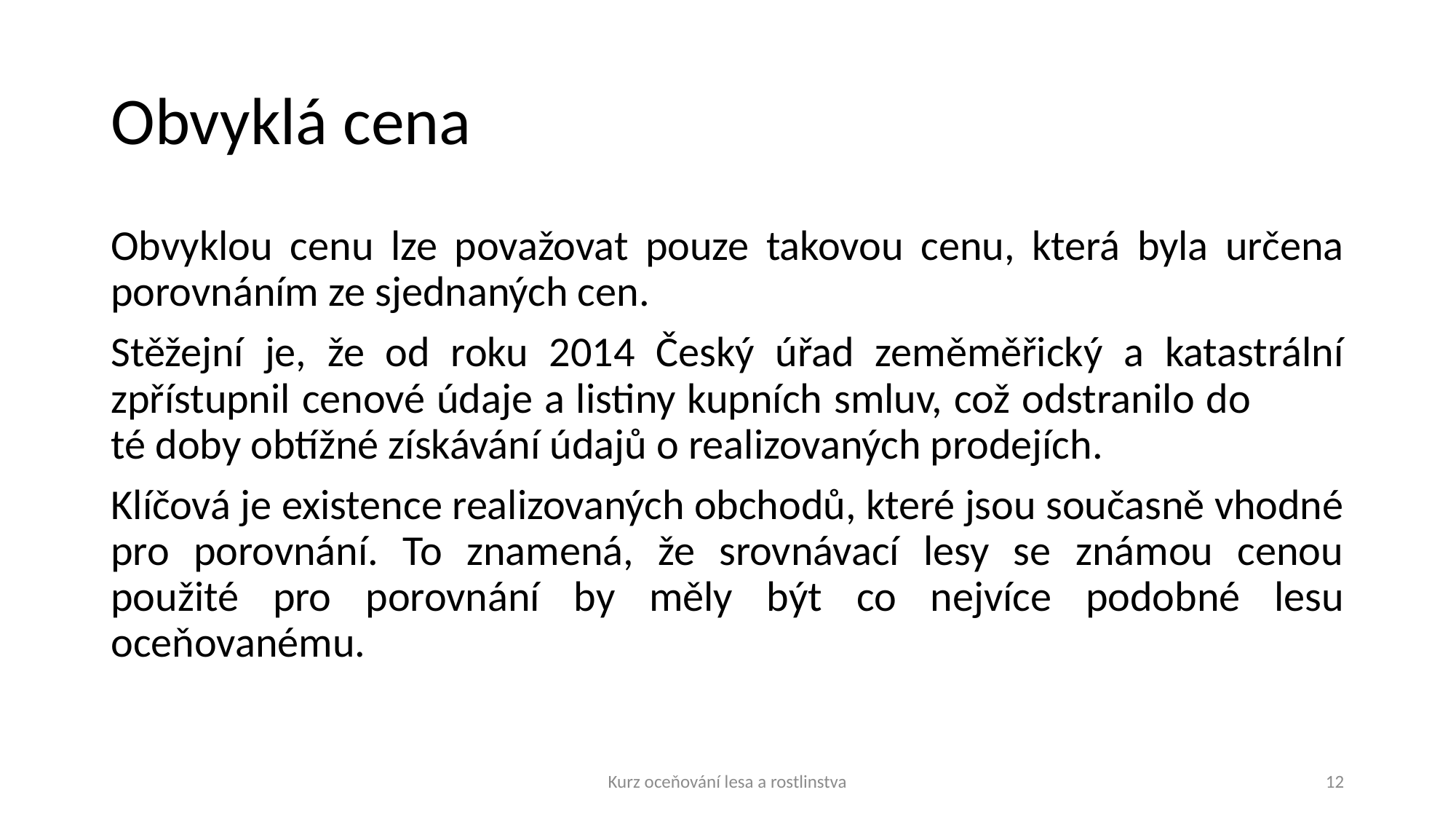

# Obvyklá cena
Obvyklou cenu lze považovat pouze takovou cenu, která byla určena porovnáním ze sjednaných cen.
Stěžejní je, že od roku 2014 Český úřad zeměměřický a katastrální zpřístupnil cenové údaje a listiny kupních smluv, což odstranilo do         té doby obtížné získávání údajů o realizovaných prodejích.
Klíčová je existence realizovaných obchodů, které jsou současně vhodné pro porovnání. To znamená, že srovnávací lesy se známou cenou použité pro porovnání by měly být co nejvíce podobné lesu oceňovanému.
Kurz oceňování lesa a rostlinstva
12